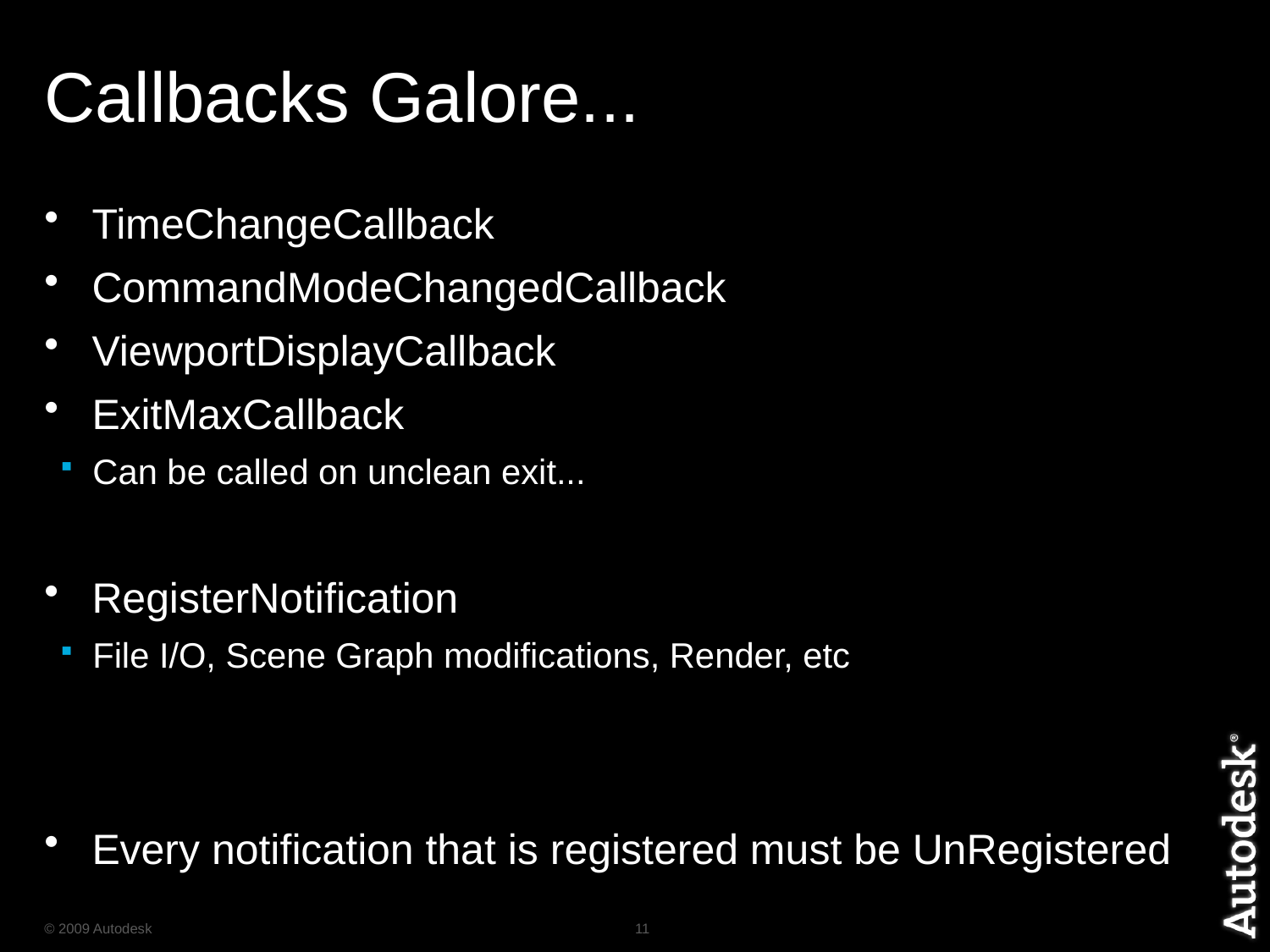

# Callbacks Galore...
TimeChangeCallback
CommandModeChangedCallback
ViewportDisplayCallback
ExitMaxCallback
Can be called on unclean exit...

RegisterNotification
File I/O, Scene Graph modifications, Render, etc

Every notification that is registered must be UnRegistered